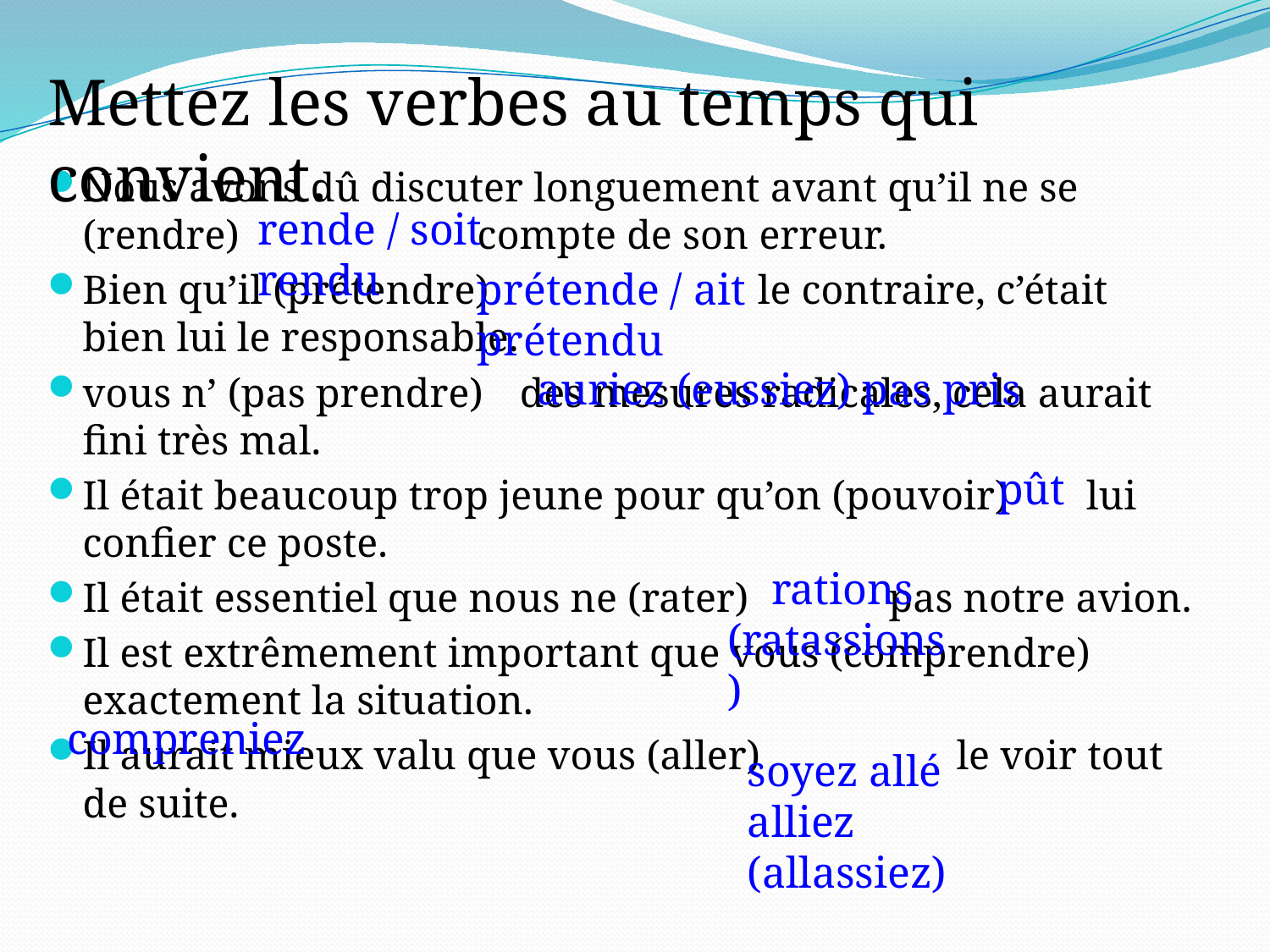

Mettez les verbes au temps qui convient.
Nous avons dû discuter longuement avant qu’il ne se (rendre)		                 compte de son erreur.
Bien qu’il (prétendre)		                       le contraire, c’était bien lui le responsable.
vous n’ (pas prendre)					des mesures radicales, cela aurait fini très mal.
Il était beaucoup trop jeune pour qu’on (pouvoir)	  lui confier ce poste.
Il était essentiel que nous ne (rater)		    pas notre avion.
Il est extrêmement important que vous (comprendre)				exactement la situation.
Il aurait mieux valu que vous (aller)	   	le voir tout de suite.
rende / soit rendu
prétende / ait prétendu
auriez (eussiez) pas pris
pût
    rations (ratassions)
compreniez
soyez allé alliez (allassiez)